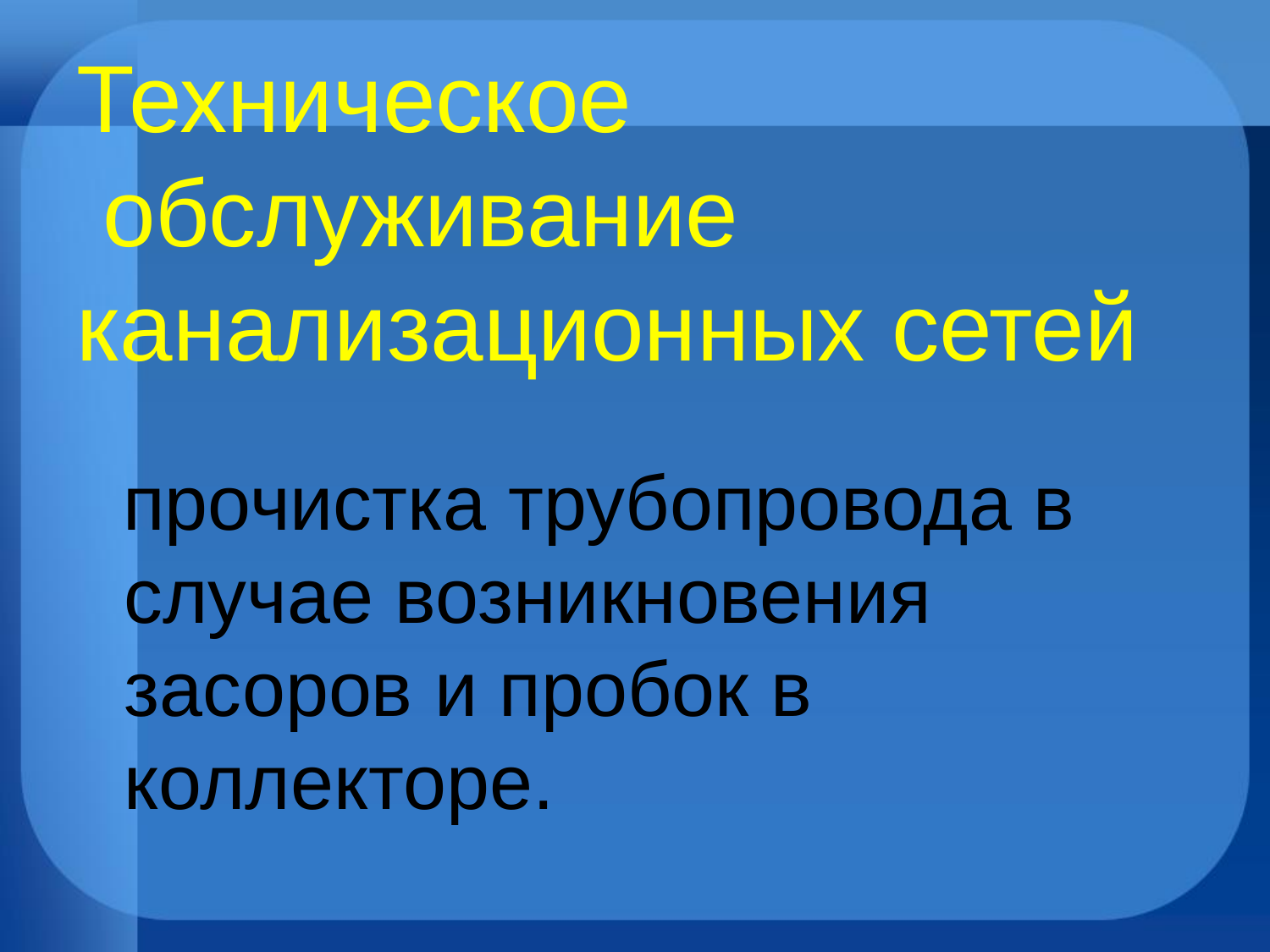

# Техническое обслуживание канализационных сетей
   прочистка трубопровода в случае возникновения засоров и пробок в коллекторе.